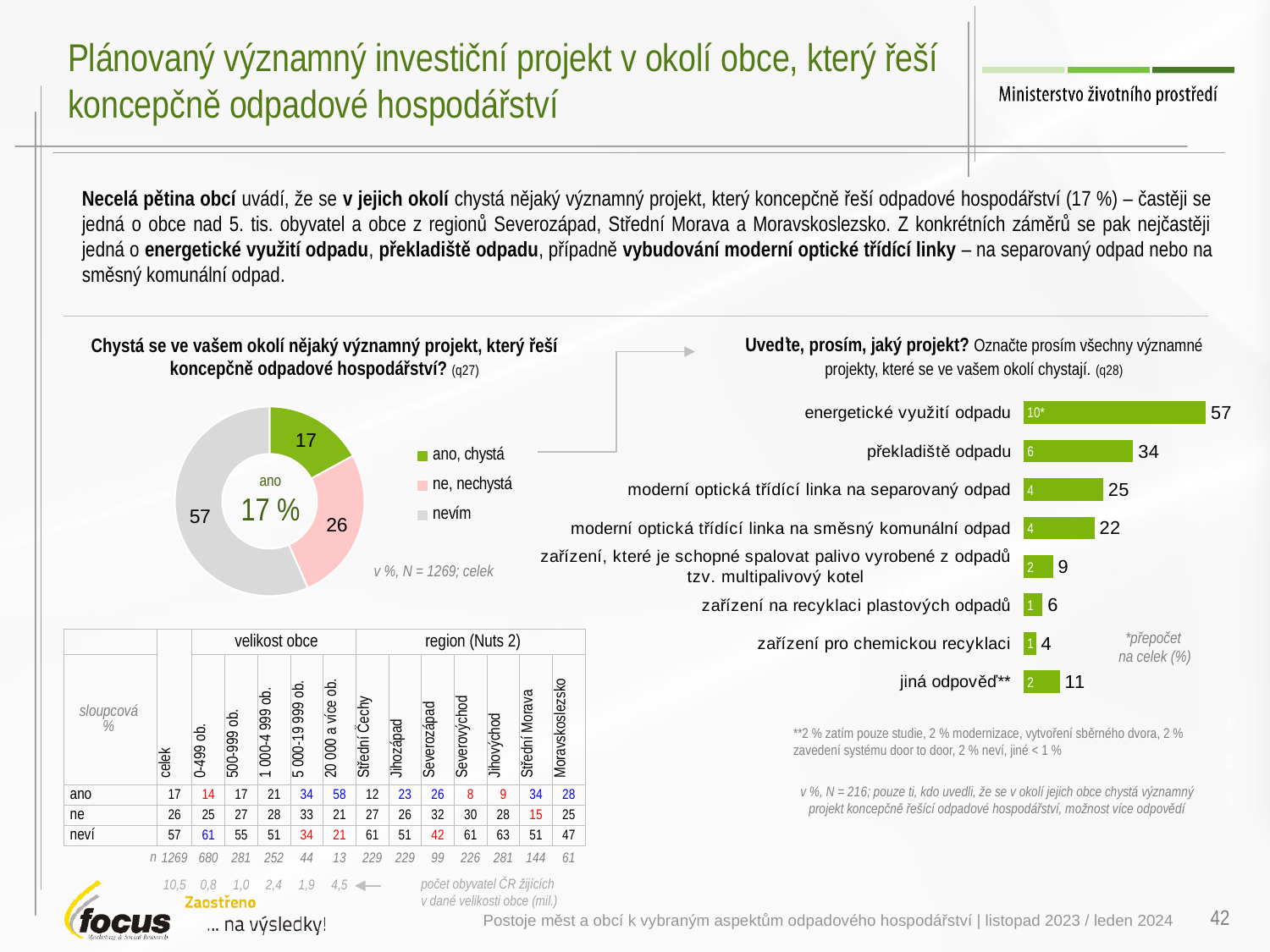

# Plánovaný významný investiční projekt v okolí obce, který řeší koncepčně odpadové hospodářství
Necelá pětina obcí uvádí, že se v jejich okolí chystá nějaký významný projekt, který koncepčně řeší odpadové hospodářství (17 %) – častěji se jedná o obce nad 5. tis. obyvatel a obce z regionů Severozápad, Střední Morava a Moravskoslezsko. Z konkrétních záměrů se pak nejčastěji jedná o energetické využití odpadu, překladiště odpadu, případně vybudování moderní optické třídící linky – na separovaný odpad nebo na směsný komunální odpad.
Uveďte, prosím, jaký projekt? Označte prosím všechny významné projekty, které se ve vašem okolí chystají. (q28)
Chystá se ve vašem okolí nějaký významný projekt, který řeší koncepčně odpadové hospodářství? (q27)

### Chart

| Category |  |
|---|---|
| energetické využití odpadu | 57.27594390724 |
| překladiště odpadu | 34.44261690371 |
| moderní optická třídící linka na separovaný odpad | 25.04528123777 |
| moderní optická třídící linka na směsný komunální odpad | 22.30902644649 |
| zařízení, které je schopné spalovat palivo vyrobené z odpadů tzv. multipalivový kotel | 9.205109698281 |
| zařízení na recyklaci plastových odpadů | 5.939120708354 |
| zařízení pro chemickou recyklaci | 3.862677763302 |
| jiná odpověď** | 11.31280821581 |

### Chart

| Category |  |
|---|---|
| ano, chystá | 17.04538254318 |
| ne, nechystá | 26.35737014142 |
| nevím | 56.5972473154 |
| 10\* |
| --- |
| 6 |
| 4 |
| 4 |
| 2 |
| 1 |
| 1 |
| 2 |
ano
17 %
v %, N = 1269; celek
*přepočet
na celek (%)
|  | celek | velikost obce |  |  |  |  | region (Nuts 2) |  |  |  |  |  |  |
| --- | --- | --- | --- | --- | --- | --- | --- | --- | --- | --- | --- | --- | --- |
| sloupcová % | celek | 0-499 ob. | 500-999 ob. | 1 000-4 999 ob. | 5 000-19 999 ob. | 20 000 a více ob. | Střední Čechy | Jihozápad | Severozápad | Severovýchod | Jihovýchod | Střední Morava | Moravskoslezsko |
| ano | 17 | 14 | 17 | 21 | 34 | 58 | 12 | 23 | 26 | 8 | 9 | 34 | 28 |
| ne | 26 | 25 | 27 | 28 | 33 | 21 | 27 | 26 | 32 | 30 | 28 | 15 | 25 |
| neví | 57 | 61 | 55 | 51 | 34 | 21 | 61 | 51 | 42 | 61 | 63 | 51 | 47 |
| n | 1269 | 680 | 281 | 252 | 44 | 13 | 229 | 229 | 99 | 226 | 281 | 144 | 61 |
|  | 10,5 | 0,8 | 1,0 | 2,4 | 1,9 | 4,5 |  |  |  |  |  |  |  |
| 4\* |
| --- |
| 2 |
| 1 |
|  |
|  |
|  |
|  |
**2 % zatím pouze studie, 2 % modernizace, vytvoření sběrného dvora, 2 % zavedení systému door to door, 2 % neví, jiné < 1 %
v %, N = 216; pouze ti, kdo uvedli, že se v okolí jejich obce chystá významný projekt koncepčně řešící odpadové hospodářství, možnost více odpovědí
počet obyvatel ČR žijících
v dané velikosti obce (mil.)